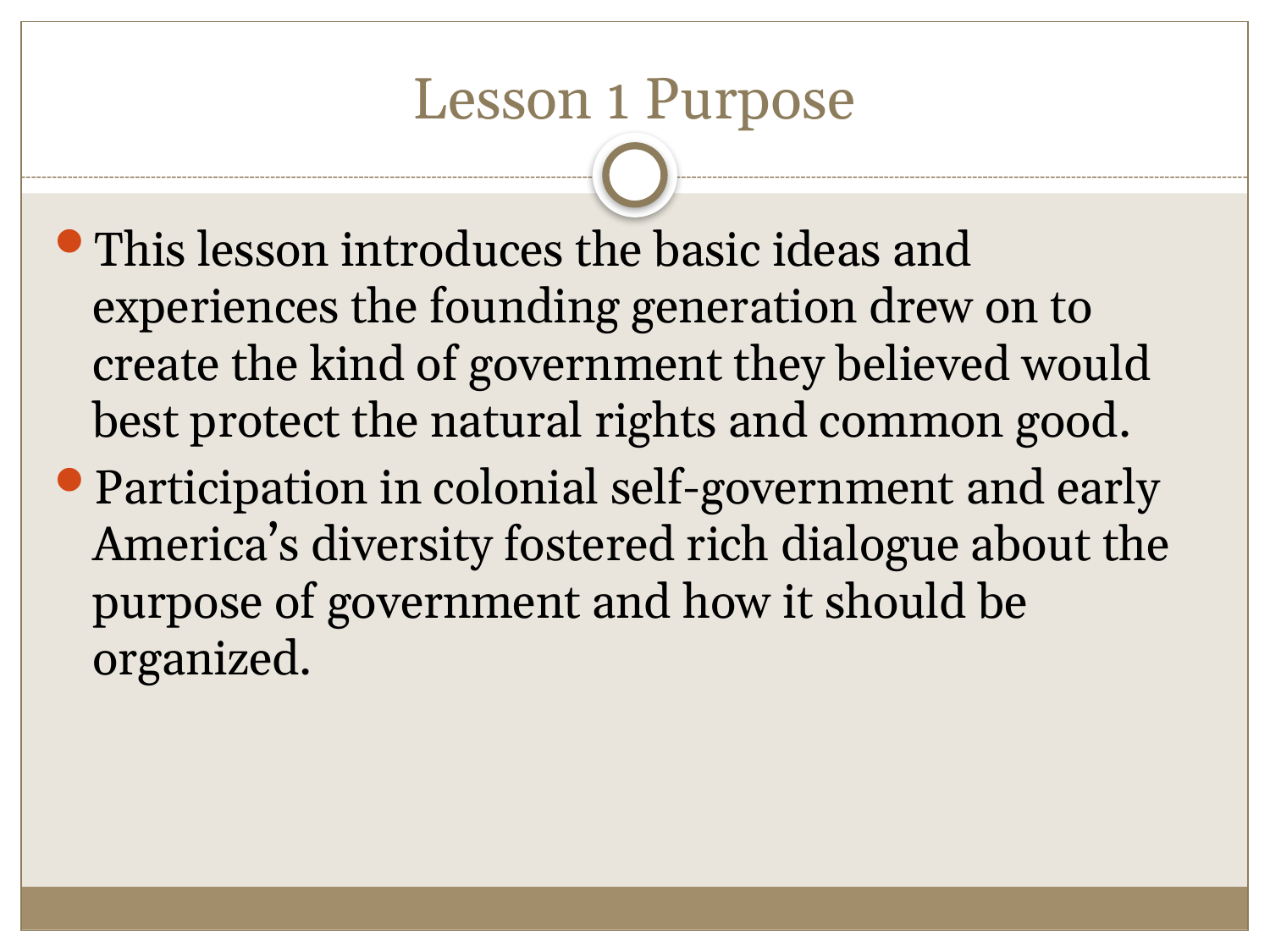

# Lesson 1 Purpose
This lesson introduces the basic ideas and experiences the founding generation drew on to create the kind of government they believed would best protect the natural rights and common good.
Participation in colonial self-government and early America’s diversity fostered rich dialogue about the purpose of government and how it should be organized.